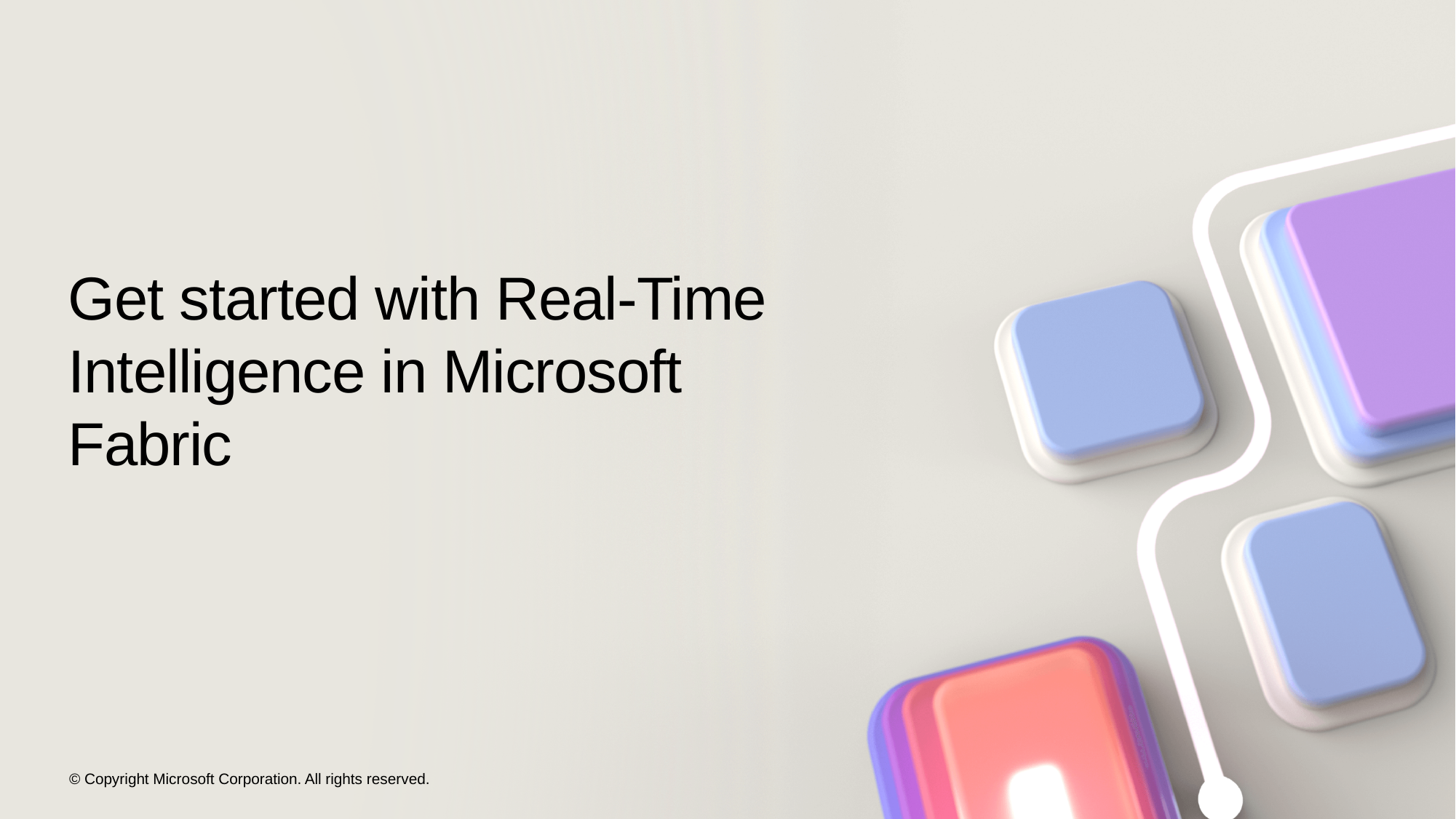

# Get started with Real-Time Intelligence in Microsoft Fabric
© Copyright Microsoft Corporation. All rights reserved.